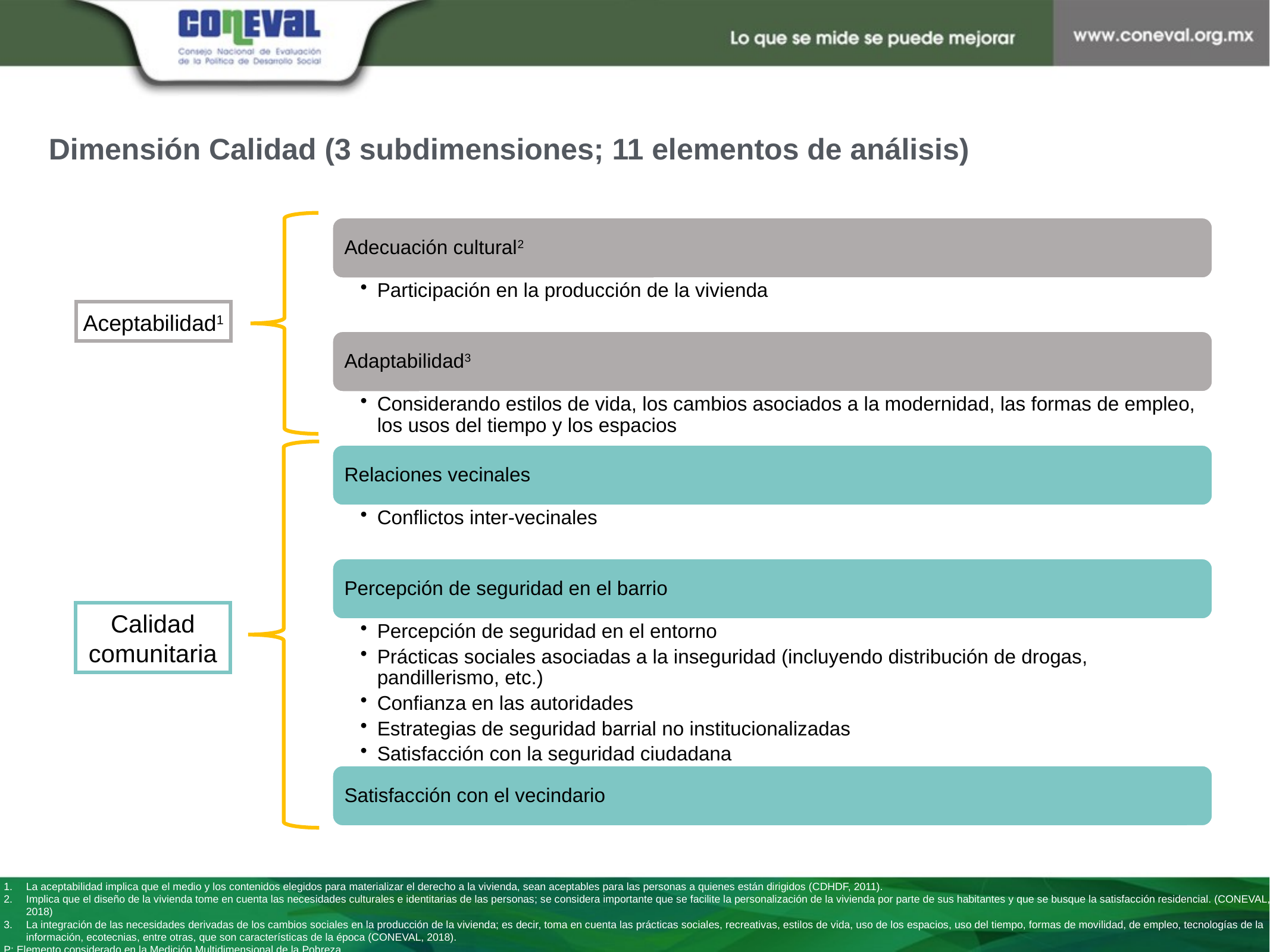

Dimensión Calidad (3 subdimensiones; 11 elementos de análisis)

Adecuación cultural2
Participación en la producción de la vivienda
Adaptabilidad3
Considerando estilos de vida, los cambios asociados a la modernidad, las formas de empleo, los usos del tiempo y los espacios
Relaciones vecinales
Conflictos inter-vecinales
Percepción de seguridad en el barrio
Percepción de seguridad en el entorno
Prácticas sociales asociadas a la inseguridad (incluyendo distribución de drogas, pandillerismo, etc.)
Confianza en las autoridades
Estrategias de seguridad barrial no institucionalizadas
Satisfacción con la seguridad ciudadana
Satisfacción con el vecindario
Aceptabilidad1

Calidad comunitaria
La aceptabilidad implica que el medio y los contenidos elegidos para materializar el derecho a la vivienda, sean aceptables para las personas a quienes están dirigidos (CDHDF, 2011).
Implica que el diseño de la vivienda tome en cuenta las necesidades culturales e identitarias de las personas; se considera importante que se facilite la personalización de la vivienda por parte de sus habitantes y que se busque la satisfacción residencial. (CONEVAL, 2018)
La integración de las necesidades derivadas de los cambios sociales en la producción de la vivienda; es decir, toma en cuenta las prácticas sociales, recreativas, estilos de vida, uso de los espacios, uso del tiempo, formas de movilidad, de empleo, tecnologías de la información, ecotecnias, entre otras, que son características de la época (CONEVAL, 2018).
P: Elemento considerado en la Medición Multidimensional de la Pobreza